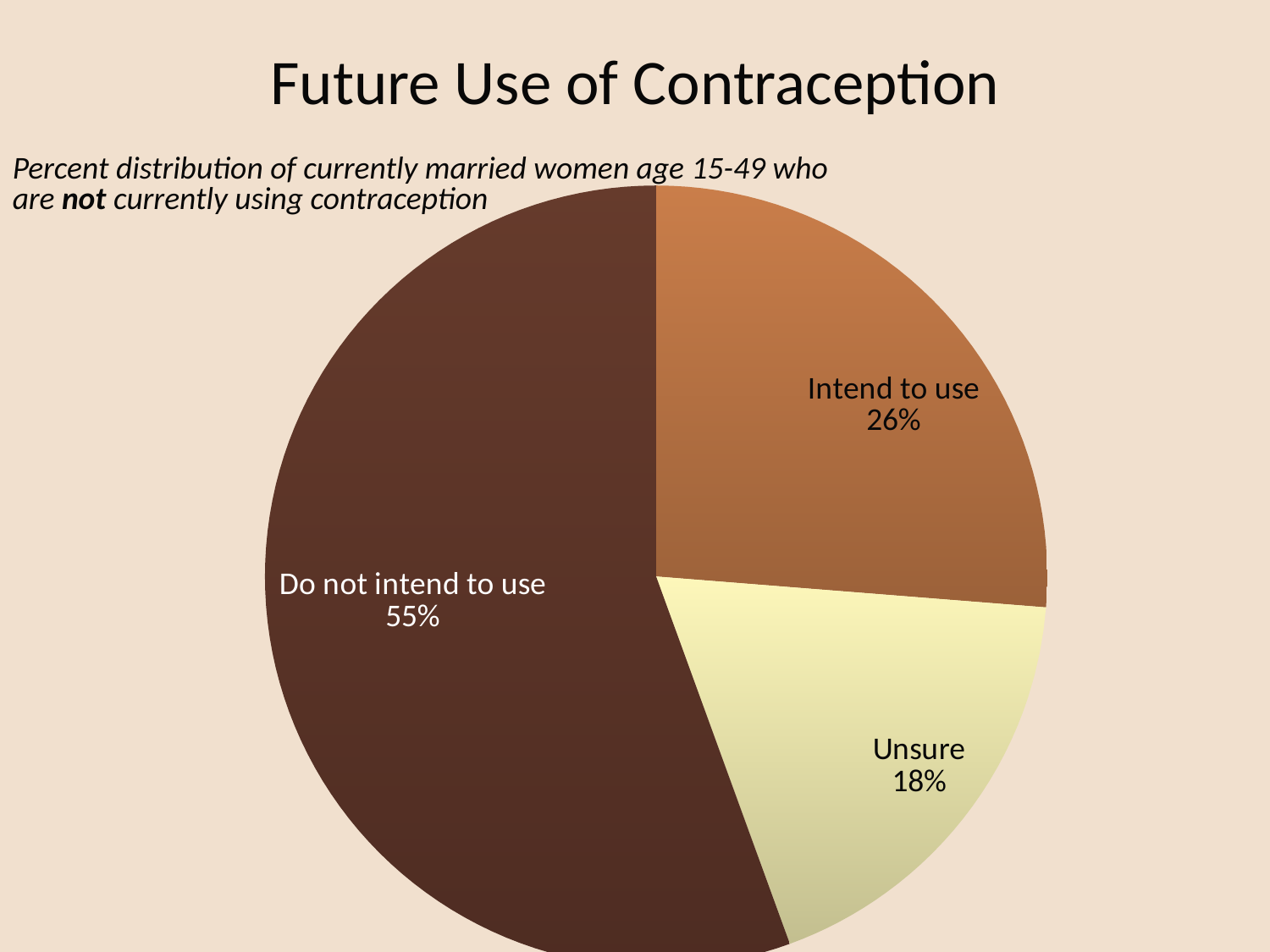

# Future Use of Contraception
Percent distribution of currently married women age 15-49 who are not currently using contraception

### Chart

| Category | Column1 |
|---|---|
| Intend to use | 26.0 |
| Unsure | 18.0 |
| Do not intend to use | 55.0 |